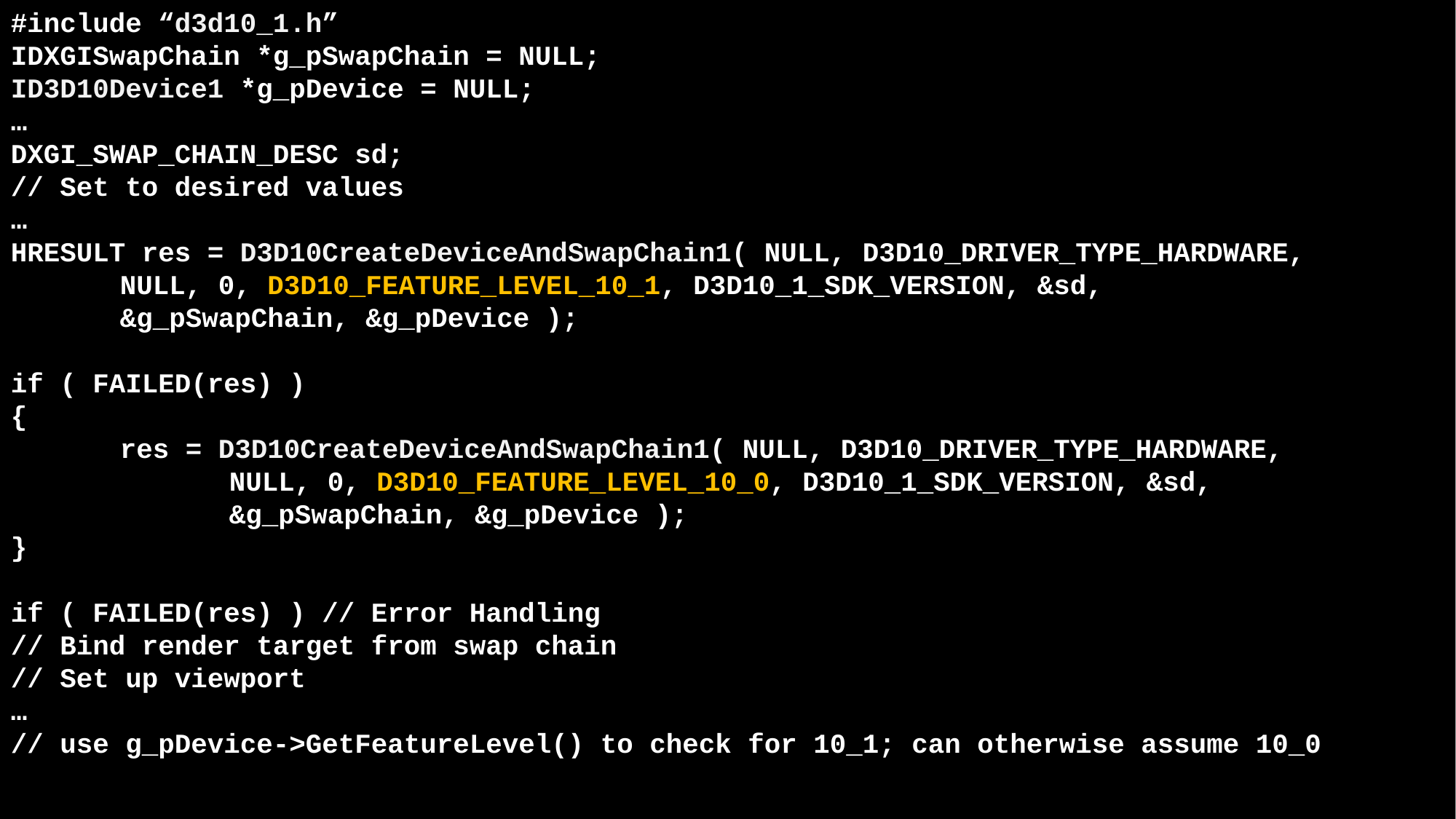

#include “d3d10_1.h”
IDXGISwapChain *g_pSwapChain = NULL;
ID3D10Device1 *g_pDevice = NULL;
…
DXGI_SWAP_CHAIN_DESC sd;
// Set to desired values
…
HRESULT res = D3D10CreateDeviceAndSwapChain1( NULL, D3D10_DRIVER_TYPE_HARDWARE,
	NULL, 0, D3D10_FEATURE_LEVEL_10_1, D3D10_1_SDK_VERSION, &sd,
	&g_pSwapChain, &g_pDevice );

if ( FAILED(res) )
{
	res = D3D10CreateDeviceAndSwapChain1( NULL, D3D10_DRIVER_TYPE_HARDWARE,
		NULL, 0, D3D10_FEATURE_LEVEL_10_0, D3D10_1_SDK_VERSION, &sd,
		&g_pSwapChain, &g_pDevice );
}

if ( FAILED(res) ) // Error Handling
// Bind render target from swap chain
// Set up viewport
…
// use g_pDevice->GetFeatureLevel() to check for 10_1; can otherwise assume 10_0